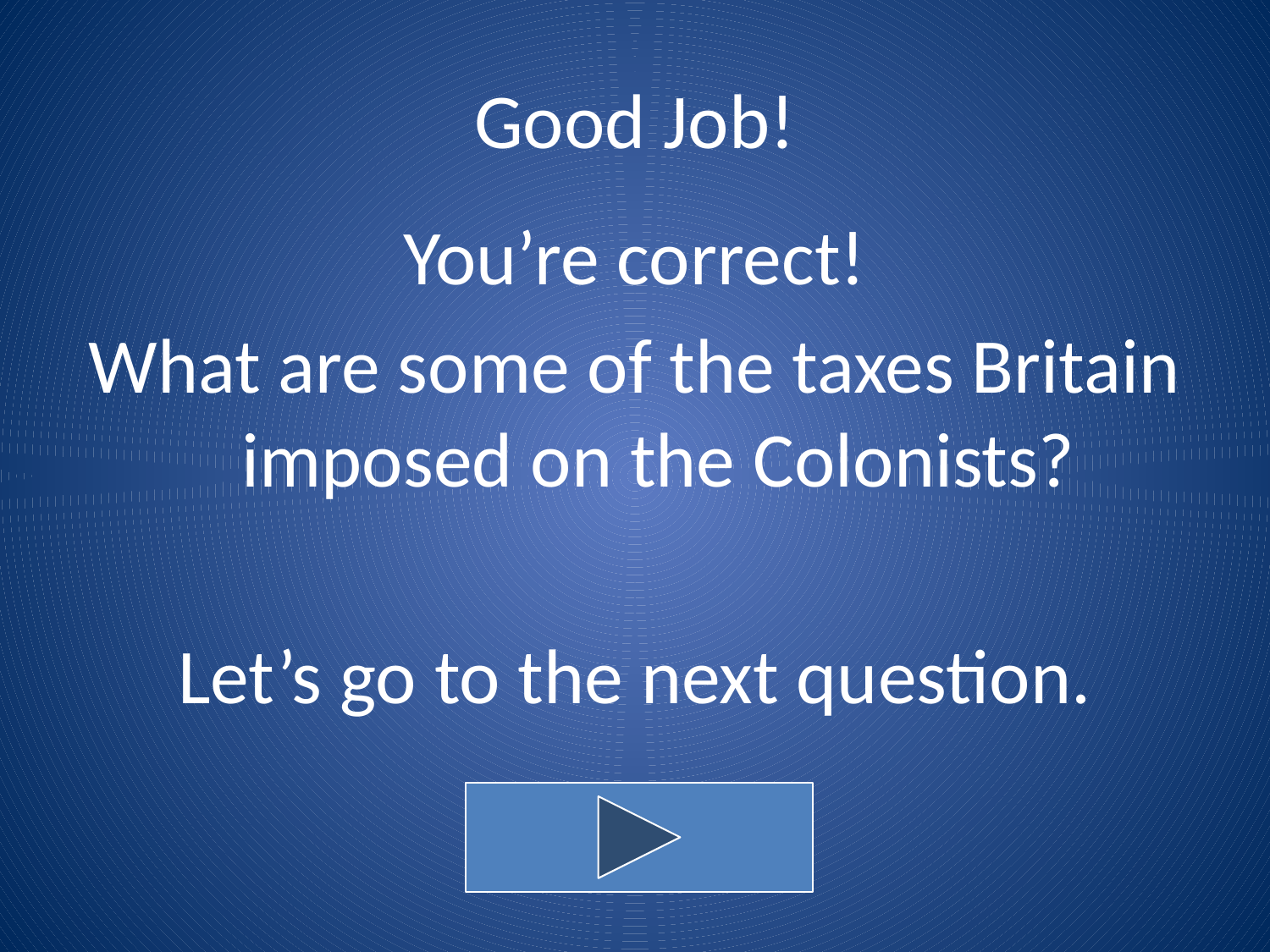

# Good Job!
You’re correct!
What are some of the taxes Britain imposed on the Colonists?

Let’s go to the next question.